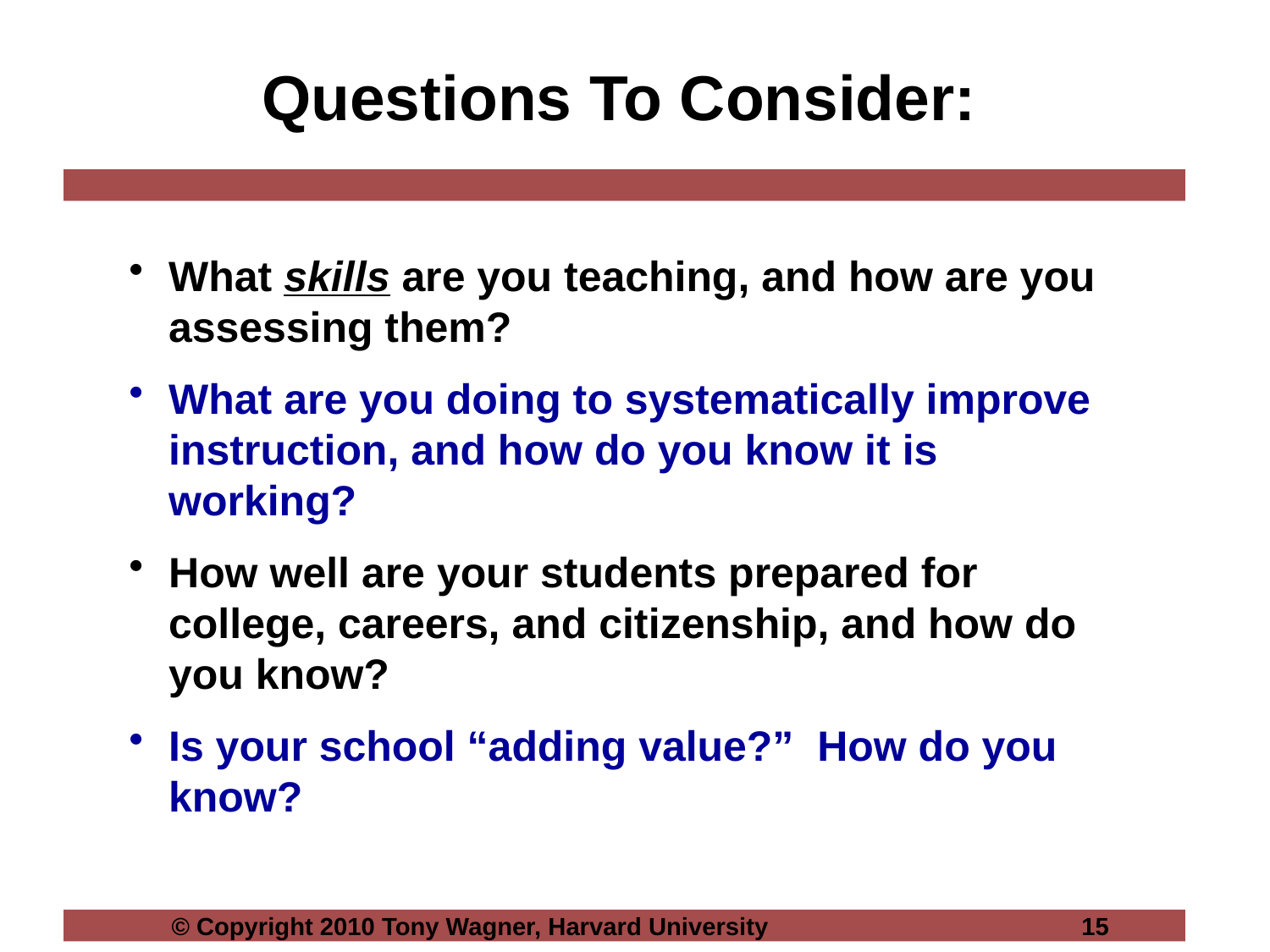

# Questions To Consider:
What skills are you teaching, and how are you assessing them?
What are you doing to systematically improve instruction, and how do you know it is working?
How well are your students prepared for college, careers, and citizenship, and how do you know?
Is your school “adding value?”  How do you know?